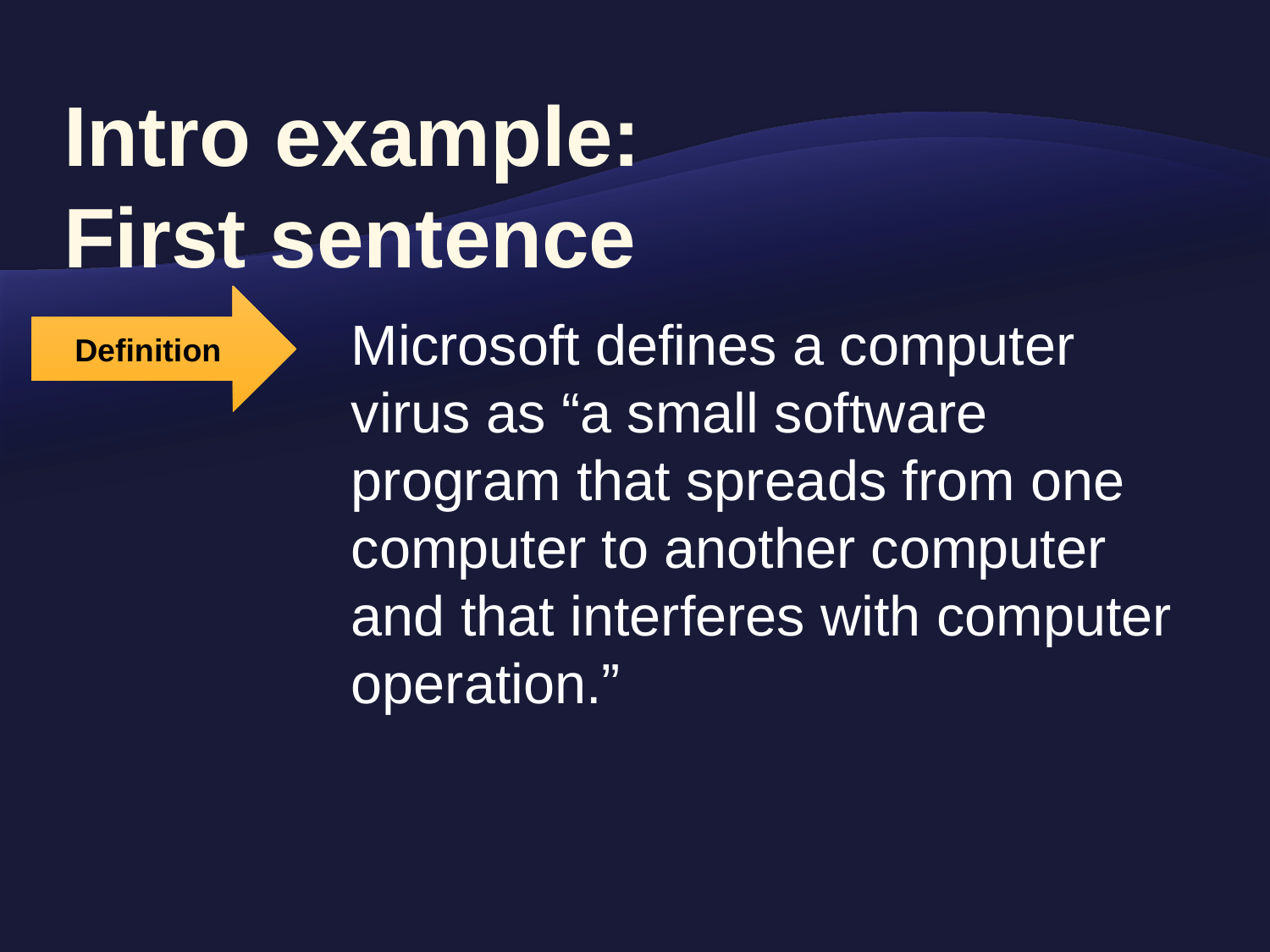

# Intro example: First sentence
Definition
Microsoft defines a computer virus as “a small software program that spreads from one computer to another computer and that interferes with computer operation.”